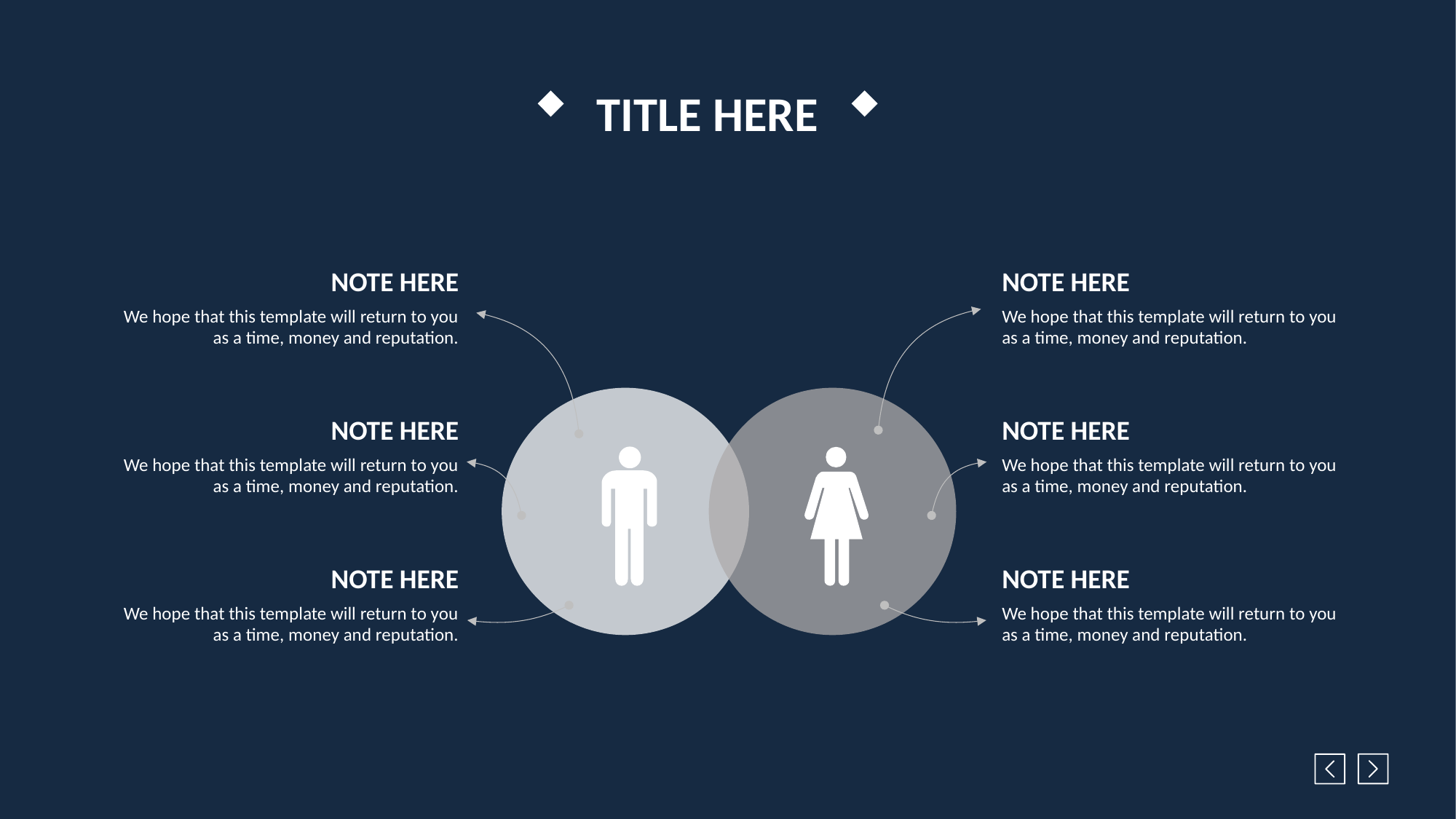

TITLE HERE

NOTE HERE
We hope that this template will return to you as a time, money and reputation.
NOTE HERE
We hope that this template will return to you as a time, money and reputation.

NOTE HERE
We hope that this template will return to you as a time, money and reputation.
NOTE HERE
We hope that this template will return to you as a time, money and reputation.

NOTE HERE
We hope that this template will return to you as a time, money and reputation.
NOTE HERE
We hope that this template will return to you as a time, money and reputation.